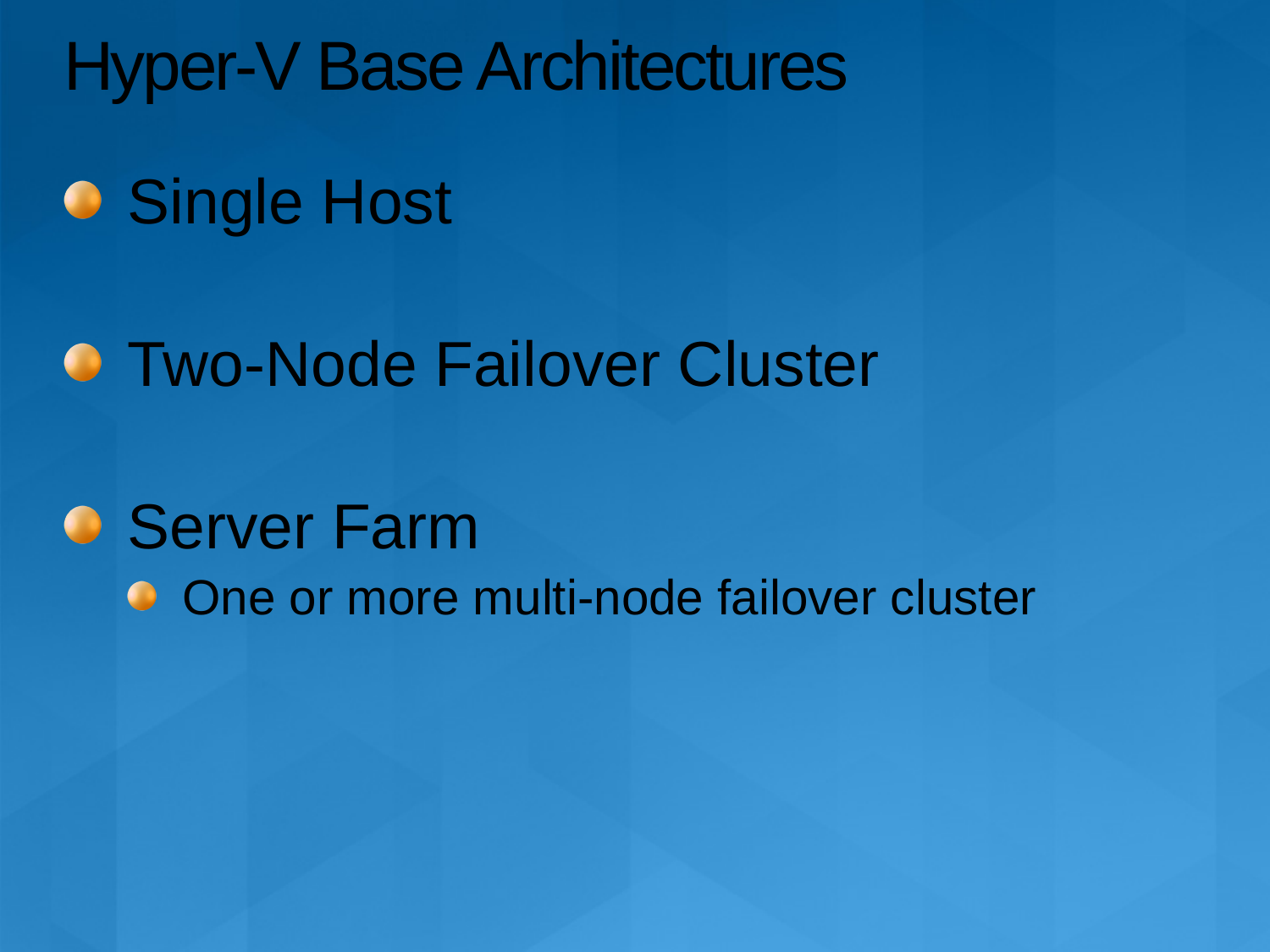

# Hyper-V Base Architectures
Single Host

Two-Node Failover Cluster

Server Farm
One or more multi-node failover cluster